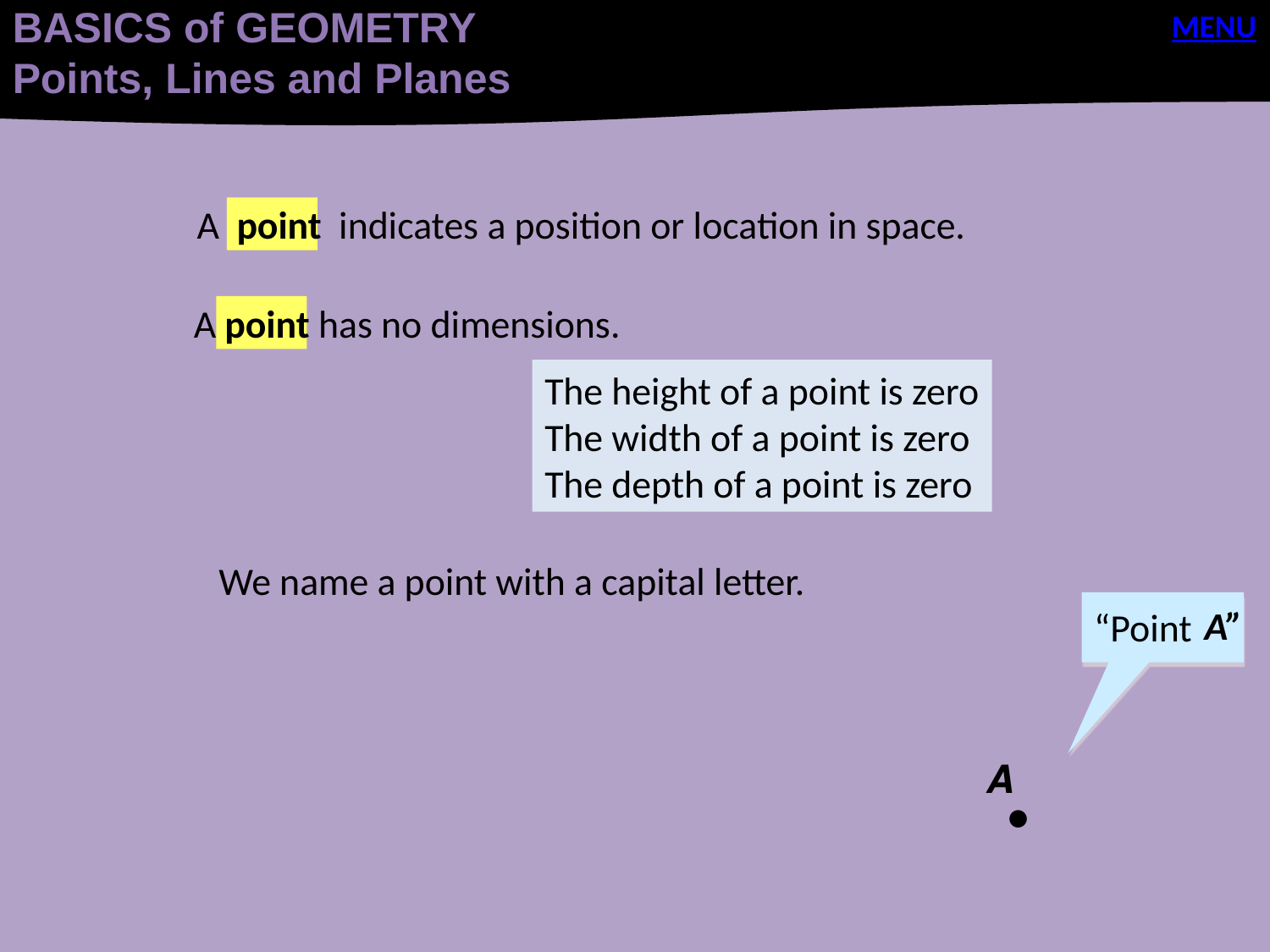

BASICS of GEOMETRY
Points, Lines and Planes
MENU
A  point  indicates a position or location in space.

A point has no dimensions.

The height of a point is zero
The width of a point is zero
The depth of a point is zero
We name a point with a capital letter.

A”
“Point
A
•